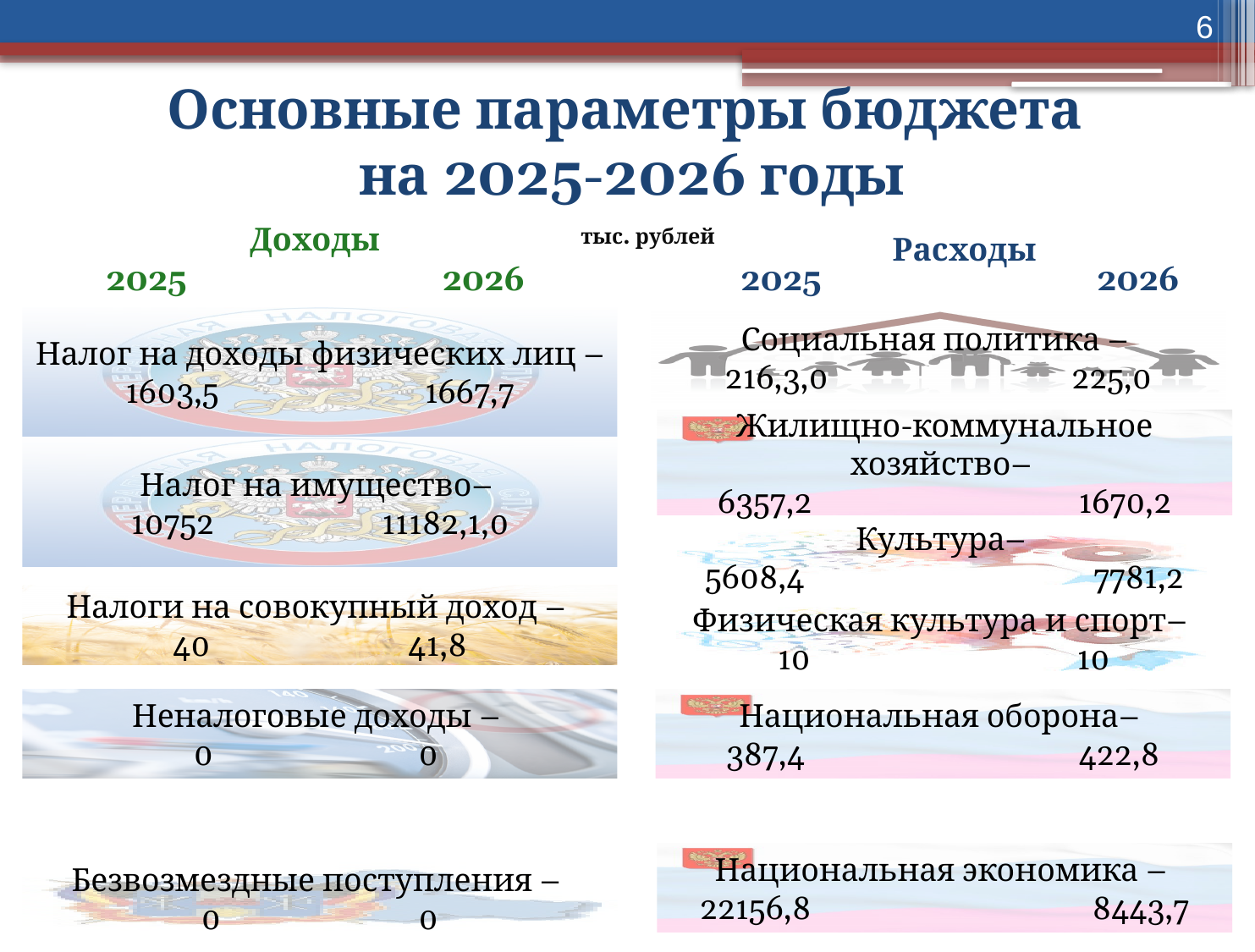

6
Основные параметры бюджета
на 2025-2026 годы

Доходы
тыс. рублей
Расходы
2025
2026
2025
2026
Налог на доходы физических лиц – 1603,5                           1667,7
Социальная политика –
216,3,0                                225,0
Жилищно-коммунальное хозяйство–
6357,2                                   1670,2
Налог на имущество–
10752                      11182,1,0
Культура–
5608,4                                      7781,2
Налоги на совокупный доход –
40                          41,8
Физическая культура и спорт–
10                                   10
Национальная оборона–
387,4                                    422,8
Неналоговые доходы –
0                           0
Национальная экономика –
22156,8                                     8443,7
Безвозмездные поступления –
0                          0